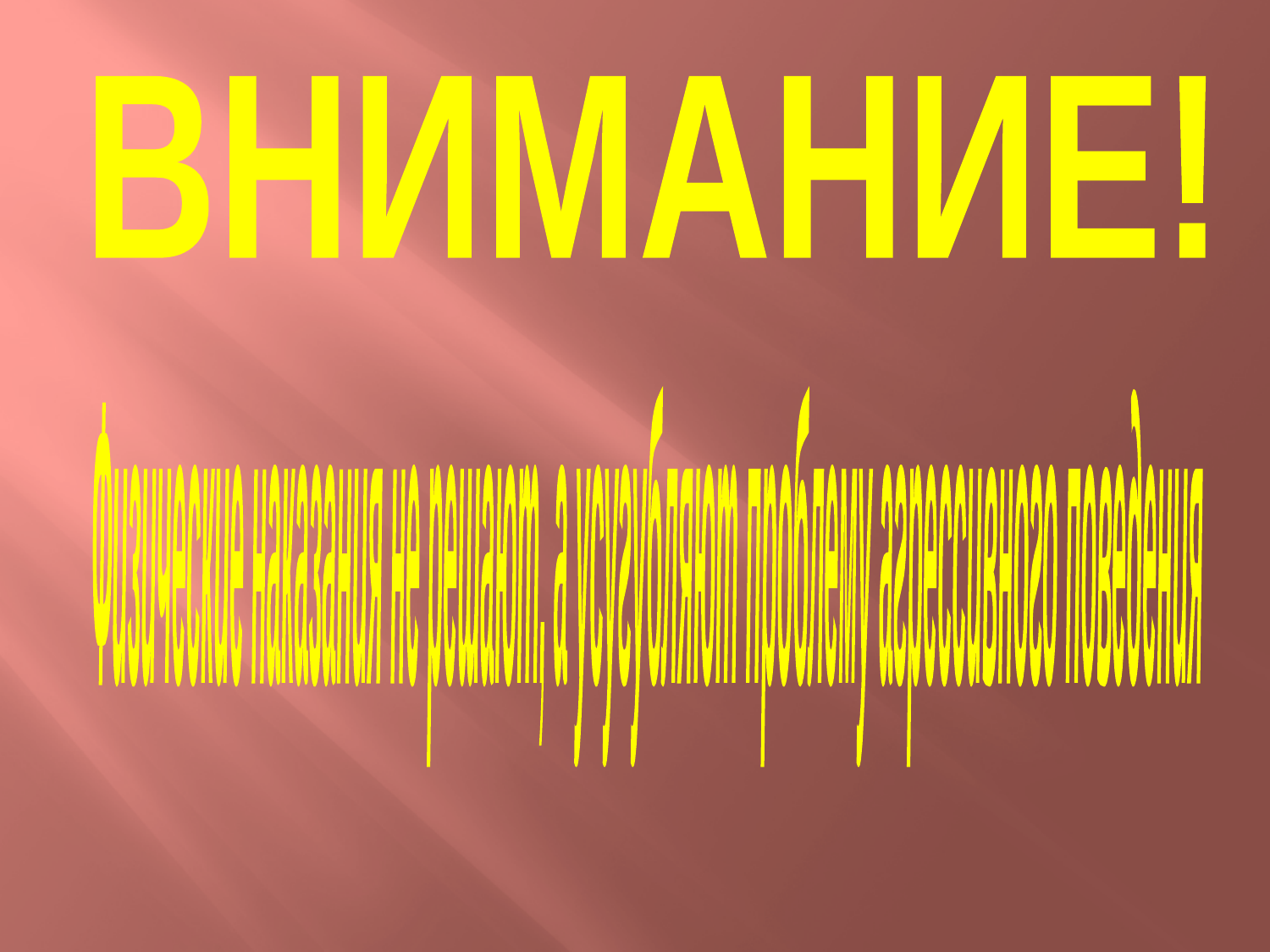

ВНИМАНИЕ!
Физические наказания не решают, а усугубляют проблему агрессивного поведения